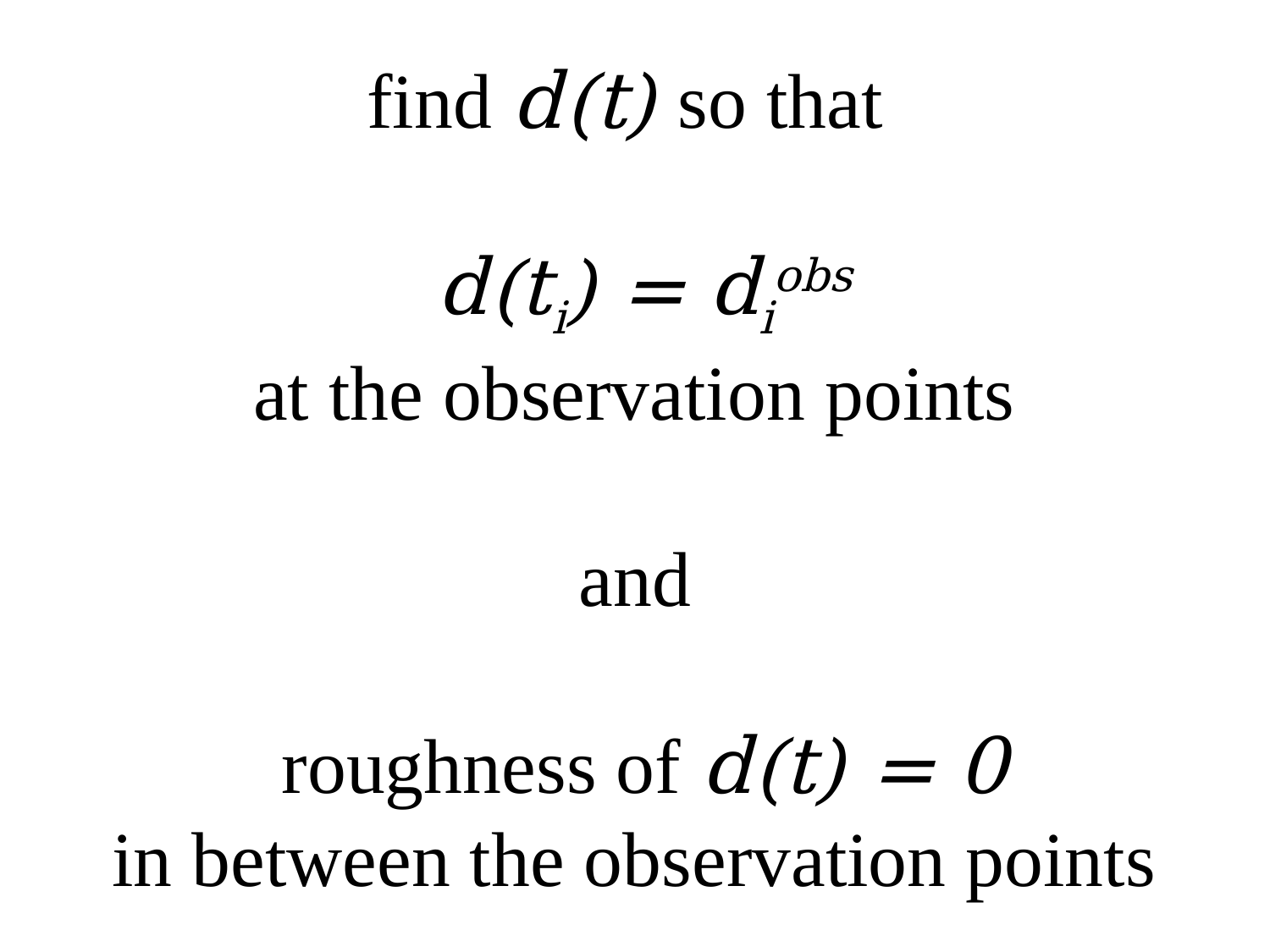

# find d(t) so that d(ti) = diobs at the observation points and roughness of d(t) = 0 in between the observation points